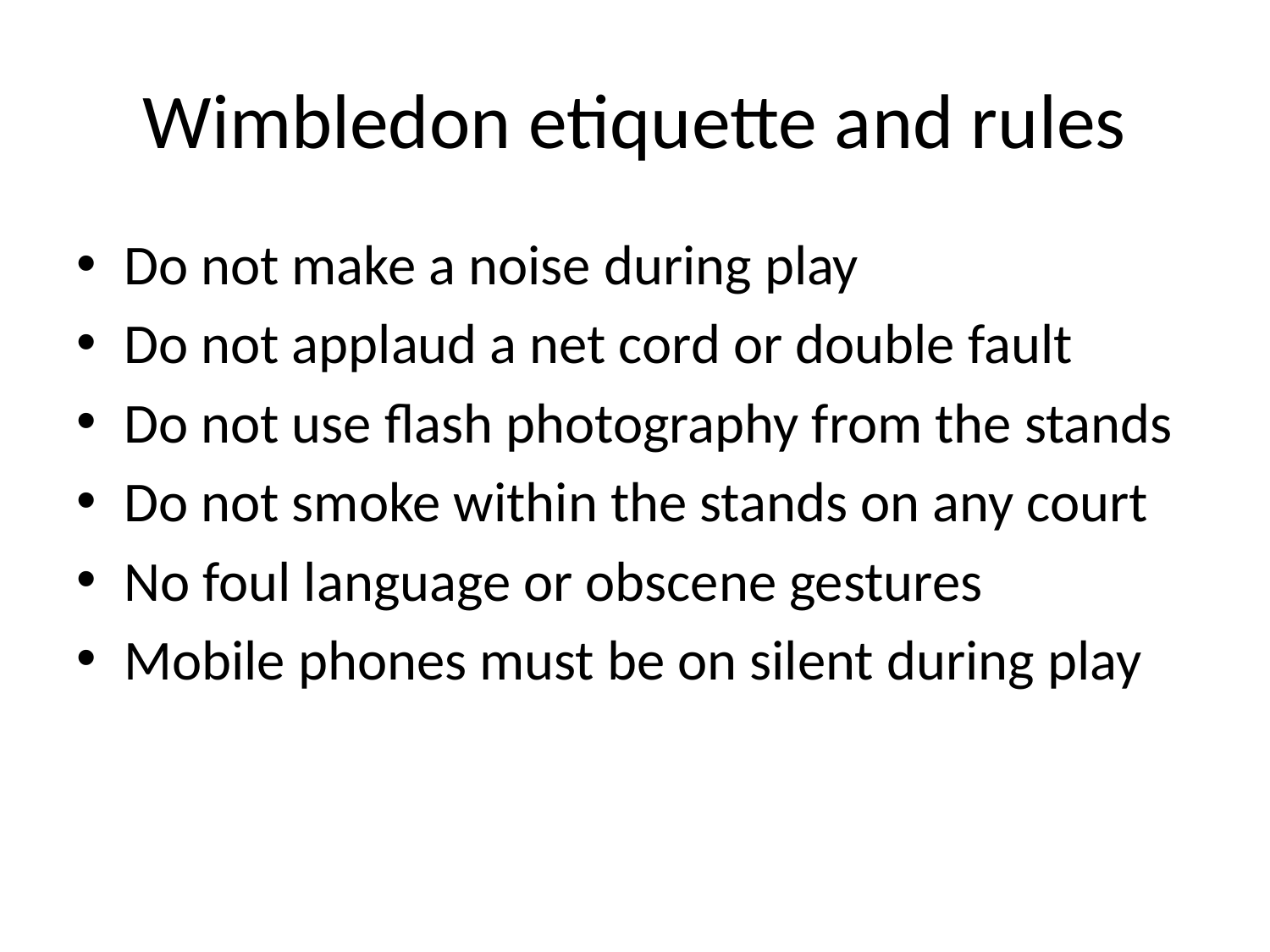

# Wimbledon etiquette and rules
Do not make a noise during play
Do not applaud a net cord or double fault
Do not use flash photography from the stands
Do not smoke within the stands on any court
No foul language or obscene gestures
Mobile phones must be on silent during play